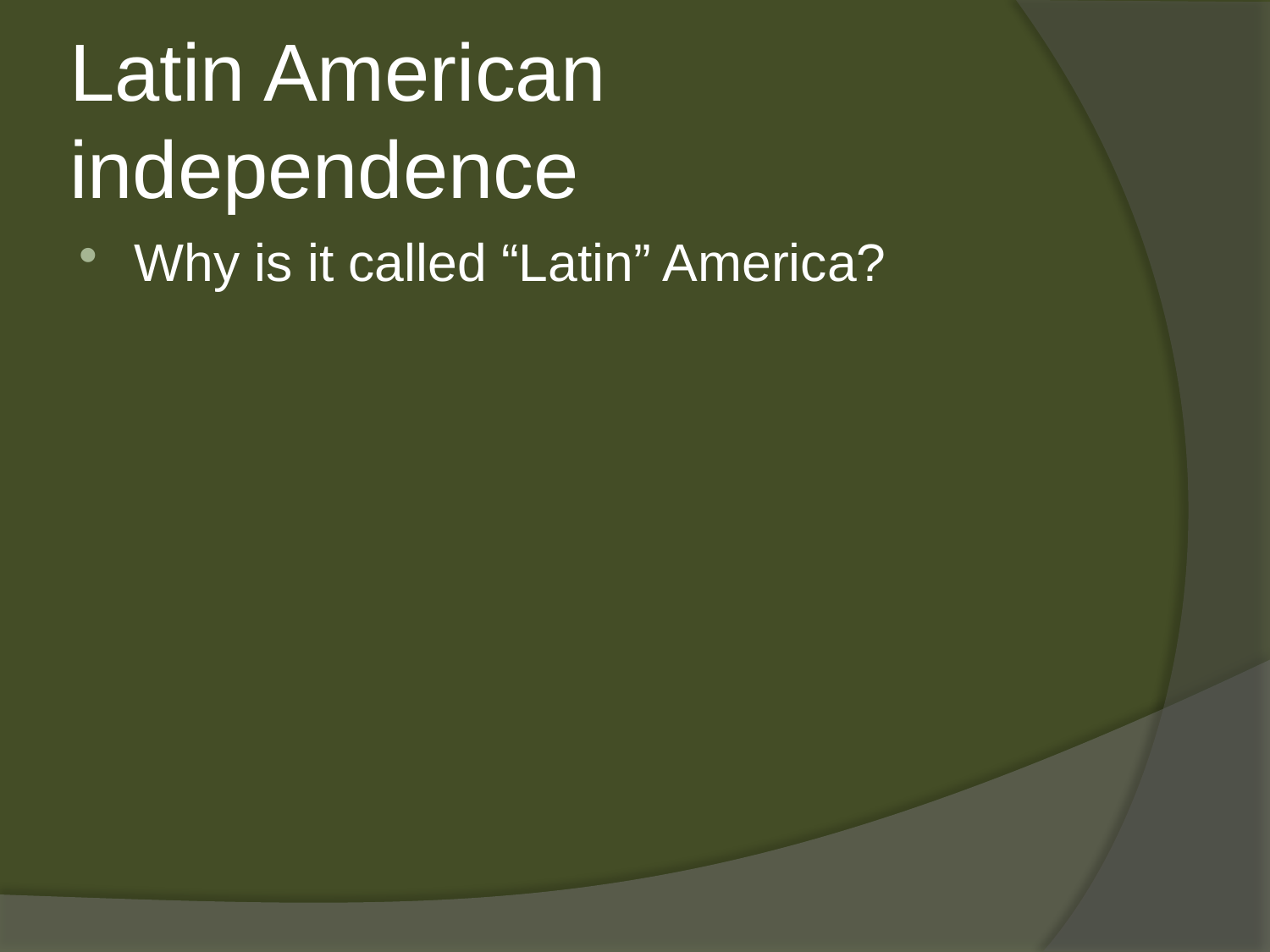

# Latin American independence
Why is it called “Latin” America?